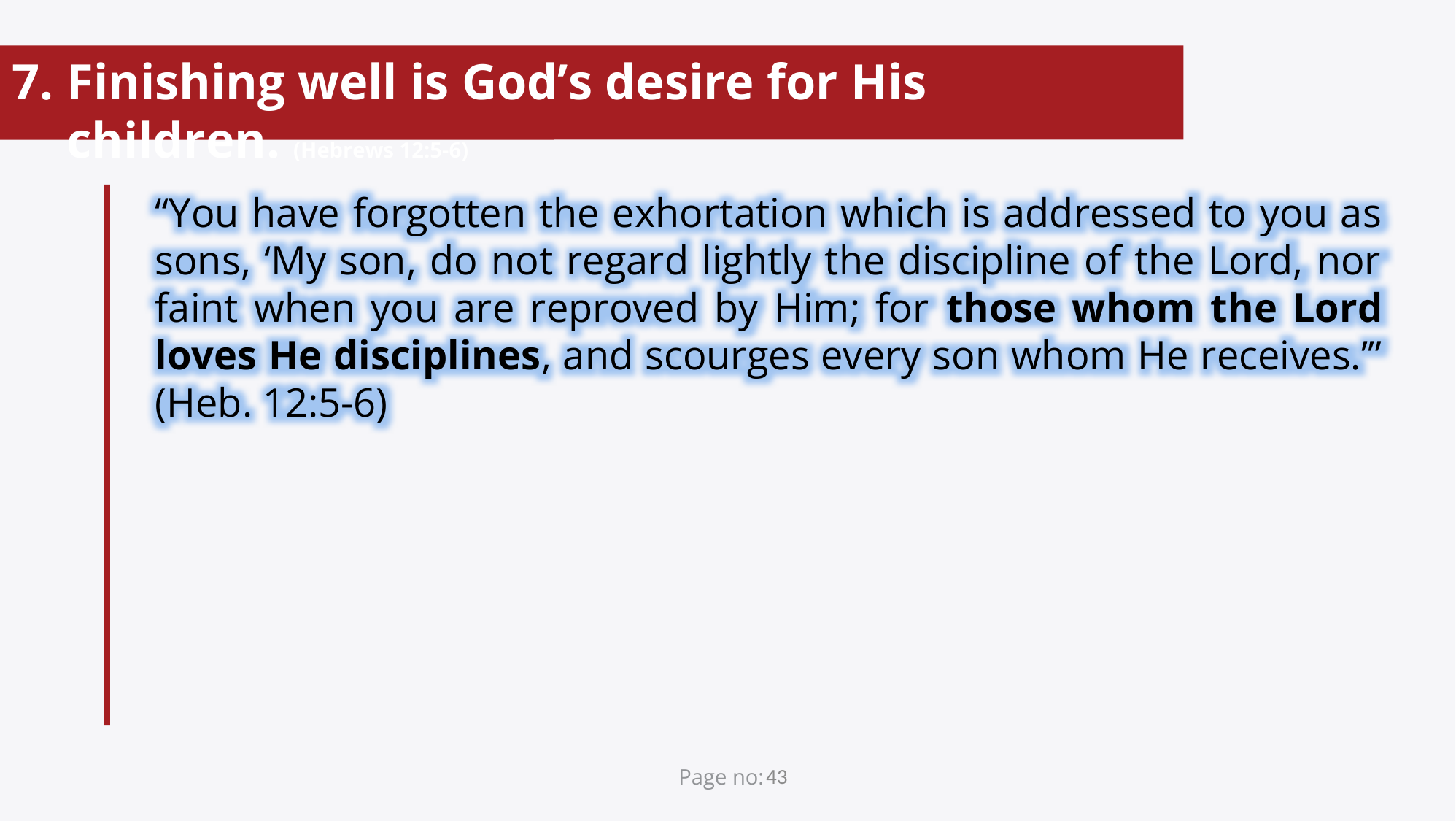

Finishing well is God’s desire for His children. (Hebrews 12:5-6)

“You have forgotten the exhortation which is addressed to you as sons, ‘My son, do not regard lightly the discipline of the Lord, nor faint when you are reproved by Him; for those whom the Lord loves He disciplines, and scourges every son whom He receives.’” (Heb. 12:5-6)